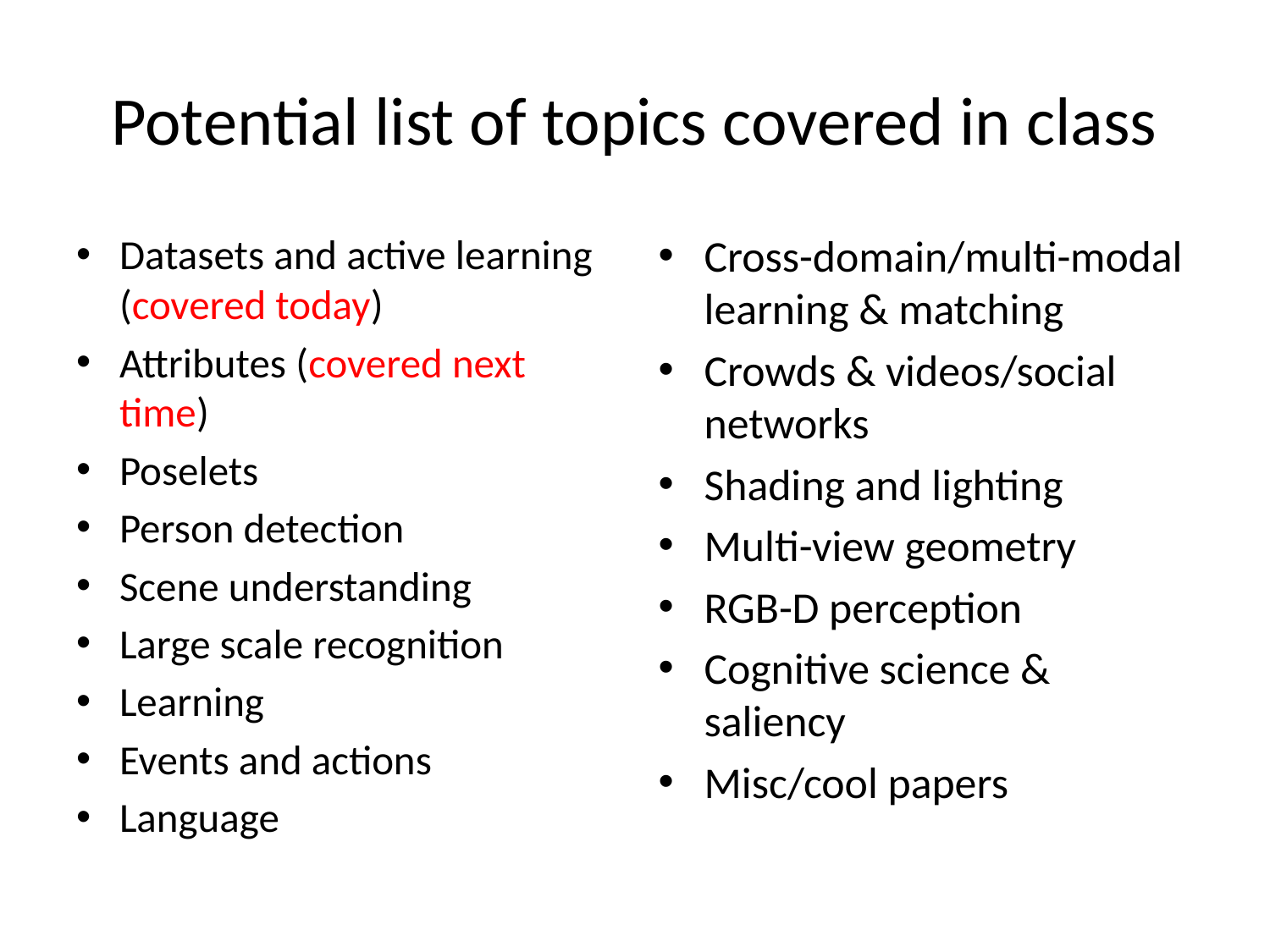

# Potential list of topics covered in class
Datasets and active learning (covered today)
Attributes (covered next time)
Poselets
Person detection
Scene understanding
Large scale recognition
Learning
Events and actions
Language
Cross-domain/multi-modal learning & matching
Crowds & videos/social networks
Shading and lighting
Multi-view geometry
RGB-D perception
Cognitive science & saliency
Misc/cool papers